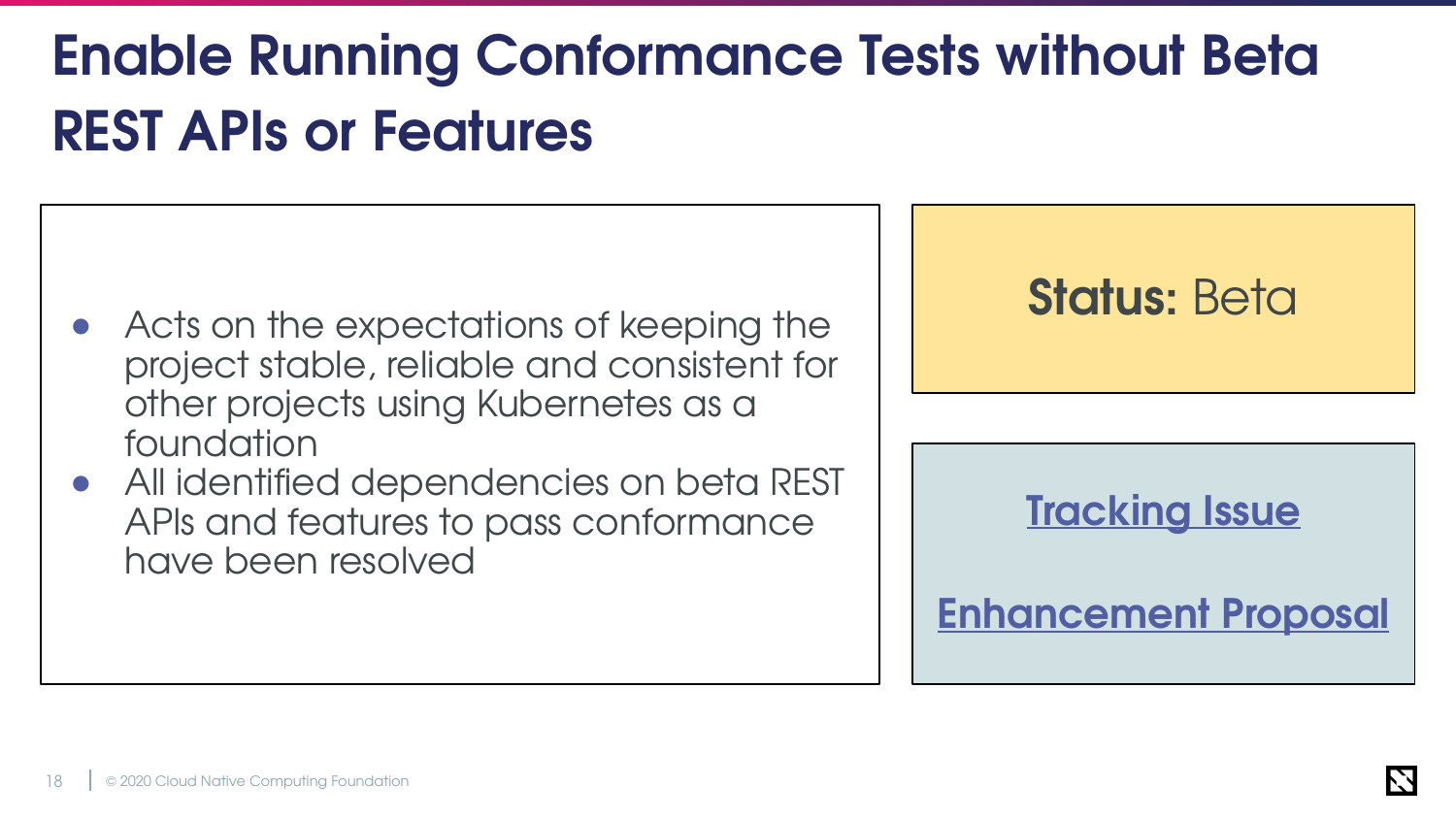

# Enable Running Conformance Tests without Beta REST APIs or Features
Acts on the expectations of keeping the project stable, reliable and consistent for other projects using Kubernetes as a foundation
All identified dependencies on beta REST APIs and features to pass conformance have been resolved
Status: Beta
Tracking Issue
Enhancement Proposal